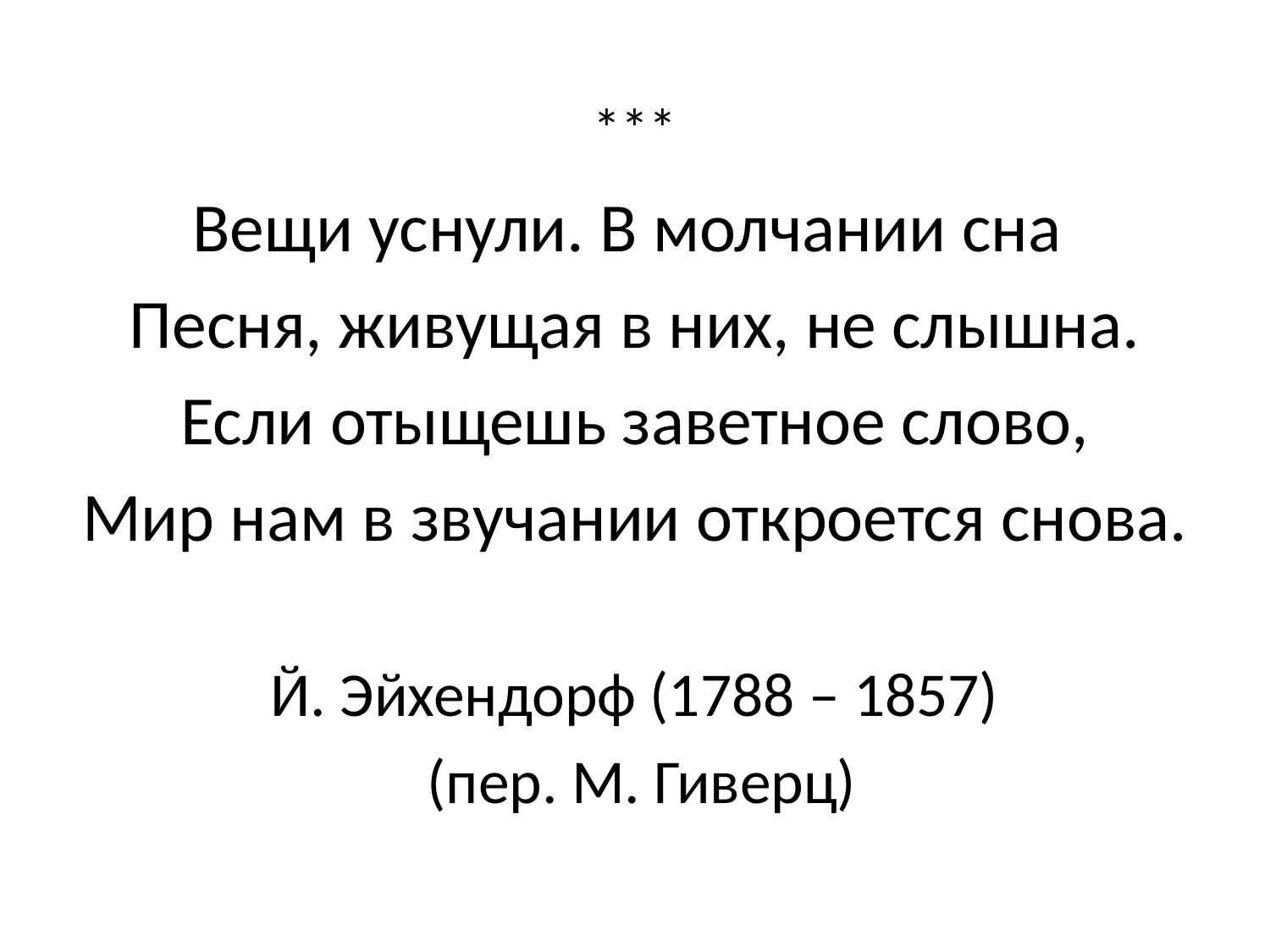

# ***
Вещи уснули. В молчании сна
Песня, живущая в них, не слышна.
Если отыщешь заветное слово,
Мир нам в звучании откроется снова.

Й. Эйхендорф (1788 – 1857)
 (пер. М. Гиверц)